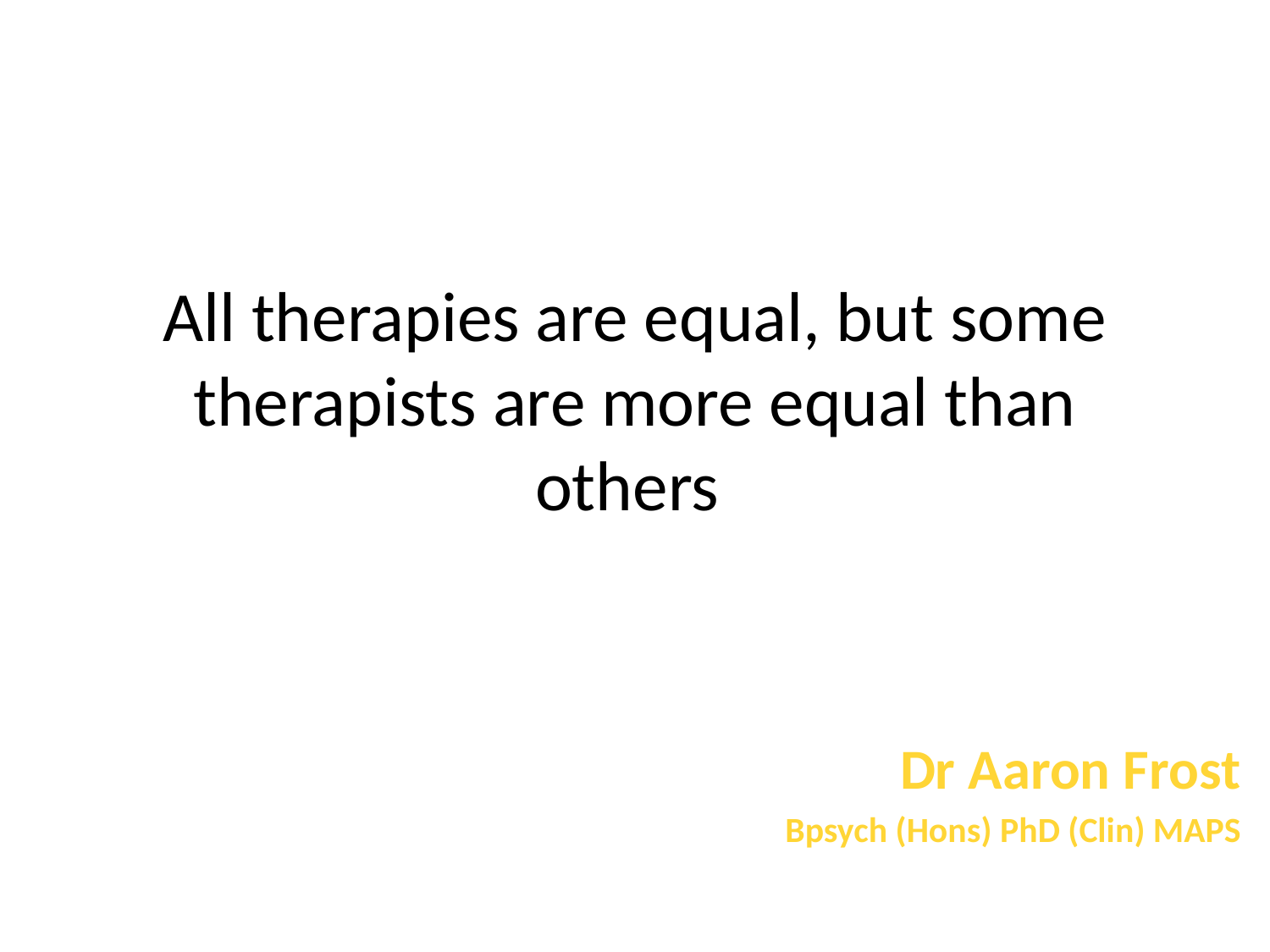

# All therapies are equal, but some therapists are more equal than others
Dr Aaron Frost
 Bpsych (Hons) PhD (Clin) MAPS